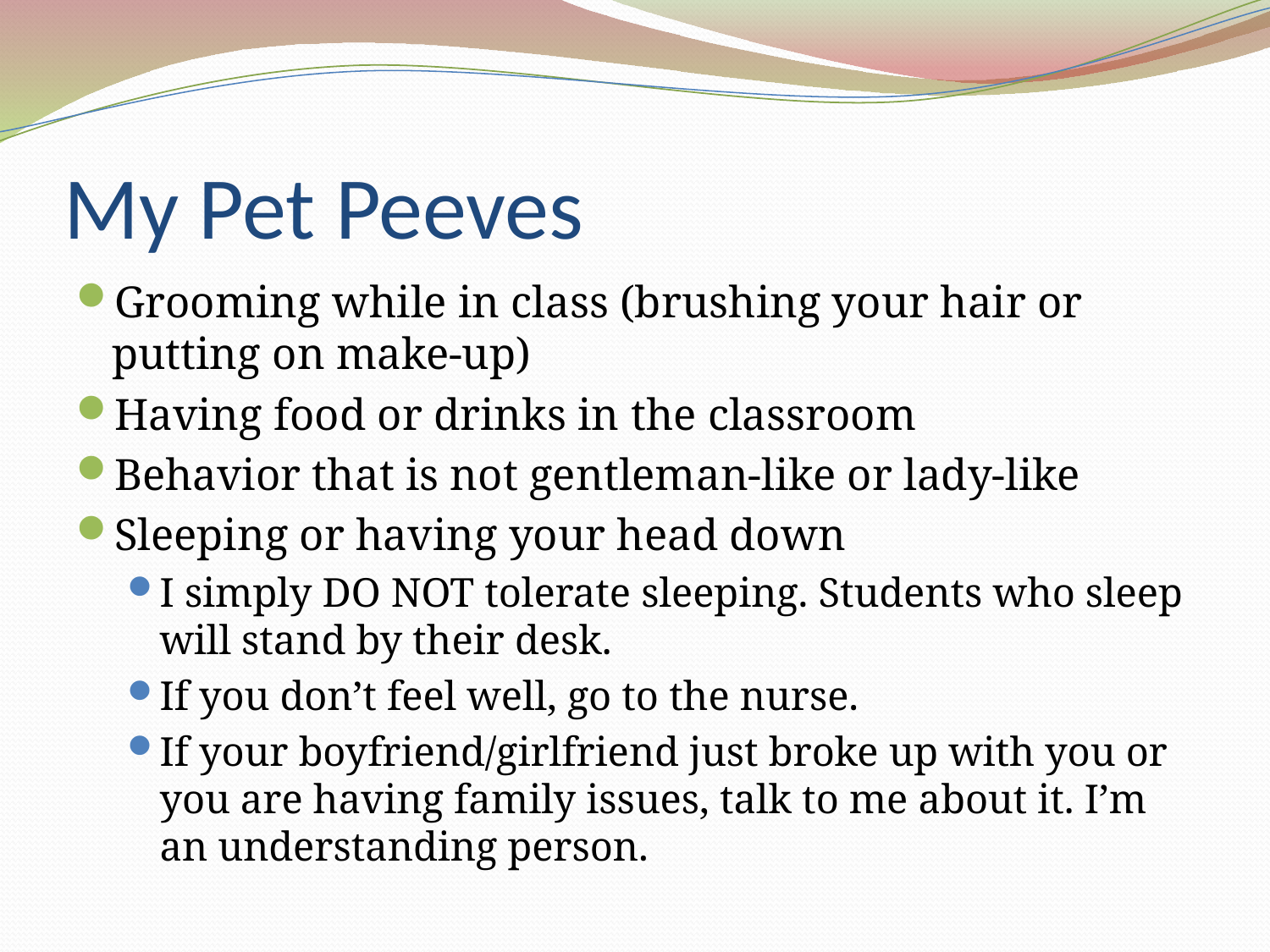

# My Pet Peeves
Grooming while in class (brushing your hair or putting on make-up)
Having food or drinks in the classroom
Behavior that is not gentleman-like or lady-like
Sleeping or having your head down
I simply DO NOT tolerate sleeping. Students who sleep will stand by their desk.
If you don’t feel well, go to the nurse.
If your boyfriend/girlfriend just broke up with you or you are having family issues, talk to me about it. I’m an understanding person.